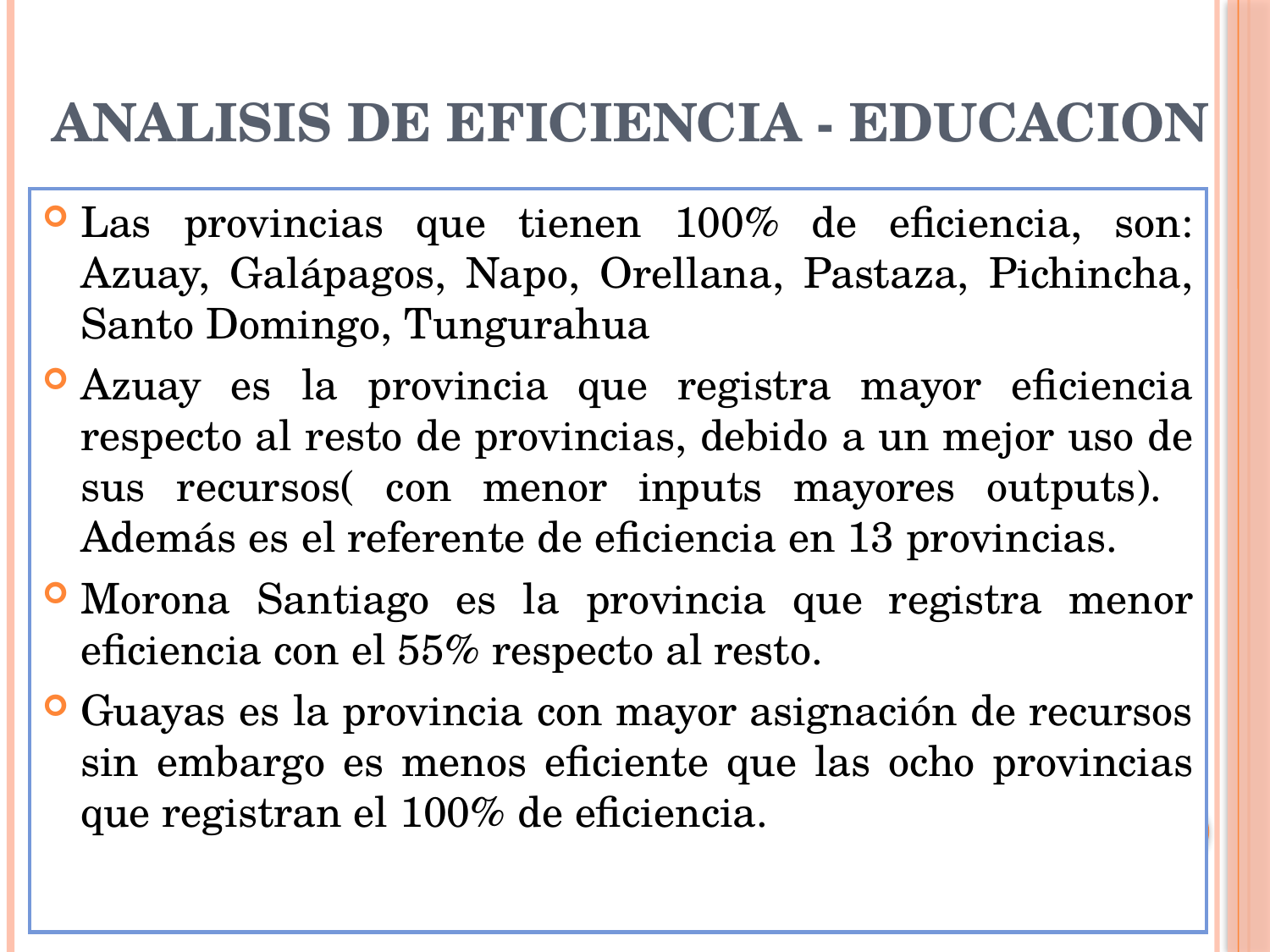

# ANALISIS DE EFICIENCIA - EDUCACION
Las provincias que tienen 100% de eficiencia, son: Azuay, Galápagos, Napo, Orellana, Pastaza, Pichincha, Santo Domingo, Tungurahua
Azuay es la provincia que registra mayor eficiencia respecto al resto de provincias, debido a un mejor uso de sus recursos( con menor inputs mayores outputs).  Además es el referente de eficiencia en 13 provincias.
Morona Santiago es la provincia que registra menor eficiencia con el 55% respecto al resto.
Guayas es la provincia con mayor asignación de recursos sin embargo es menos eficiente que las ocho provincias que registran el 100% de eficiencia.